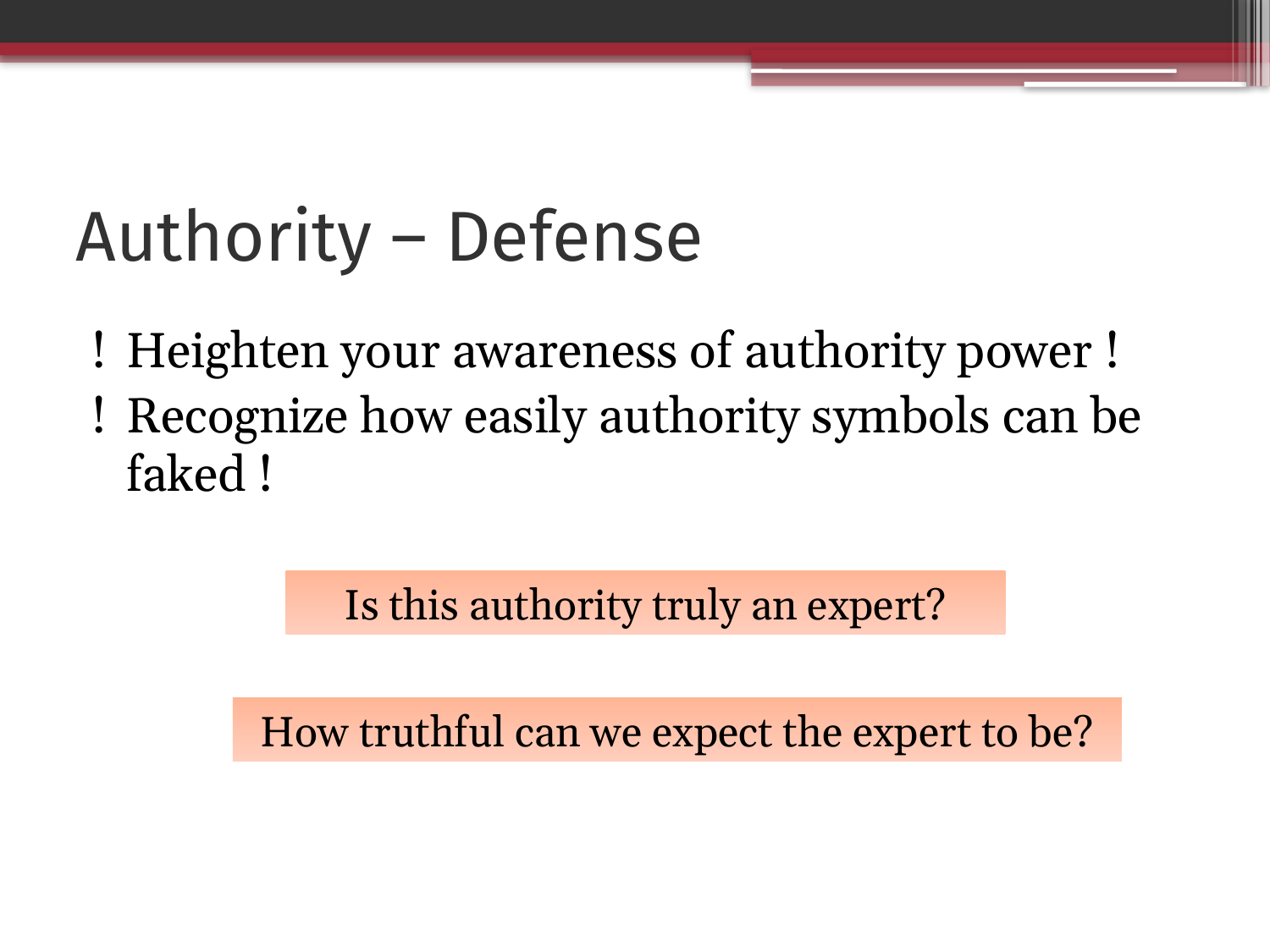

# Authority – Defense
! 	Heighten your awareness of authority power !
! 	Recognize how easily authority symbols can be faked !

Is this authority truly an expert?
How truthful can we expect the expert to be?